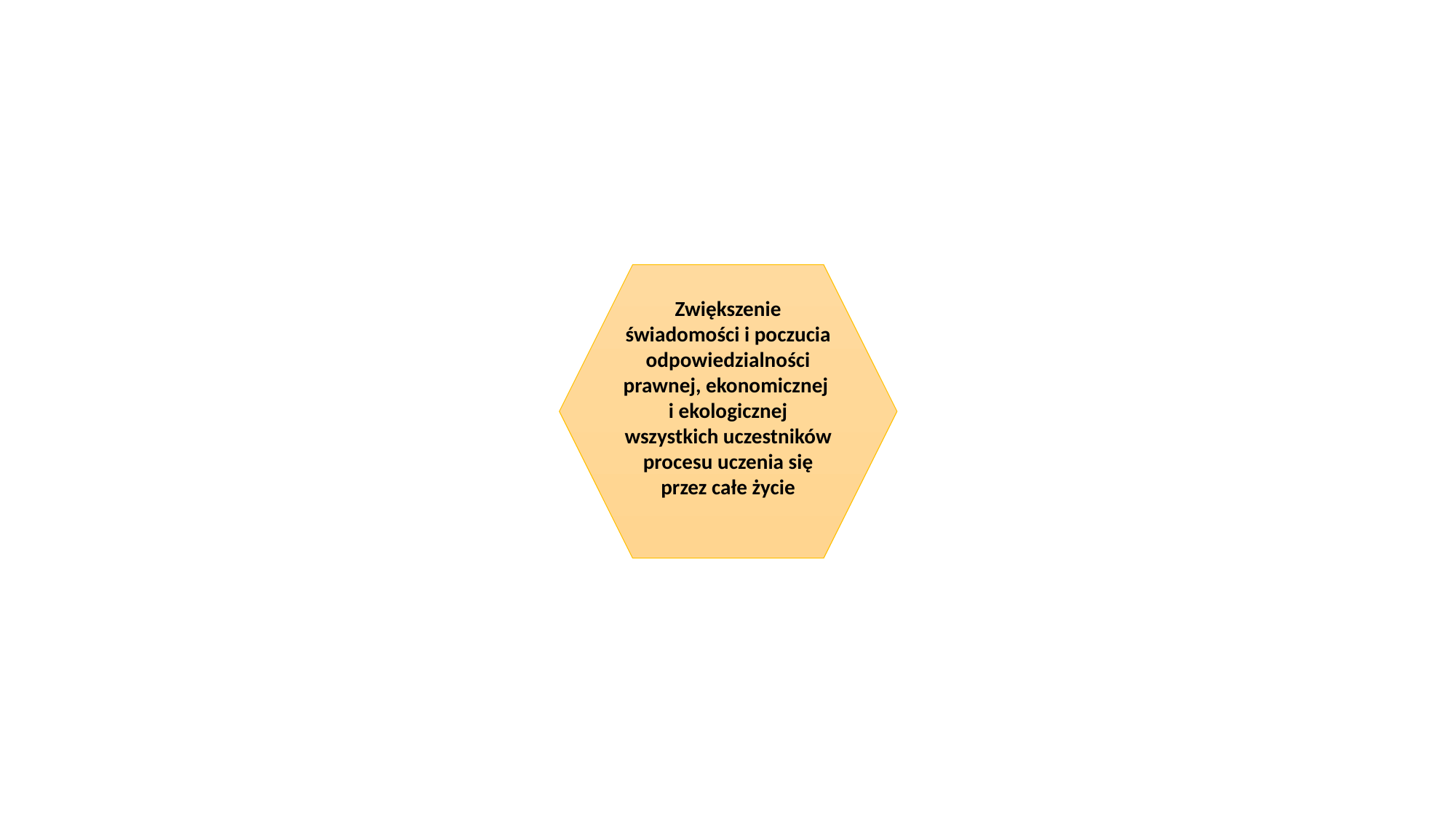

Zwiększenie świadomości i poczucia odpowiedzialności prawnej, ekonomicznej
i ekologicznej wszystkich uczestników procesu uczenia się przez całe życie

Filozofia wokół nas - projekt edukacyjny

Upowszechnienie zielonych kompetencji w środowisku oświatowym i założeń polityki klimatycznej

Rozwój doradztwa edukacyjno- zawodowego i wzmacnianie kompetencji kluczowych niezbędnych na rynku pracy

Sprawne zarządzanie oświatą na poziomie gminy i placówek oświatowych

Wprowadzenie Edukacyjnego Budżetu Obywatelskiego

Upowszechnienie wiedzy na temat praw człowieka                 w tym praw dziecka